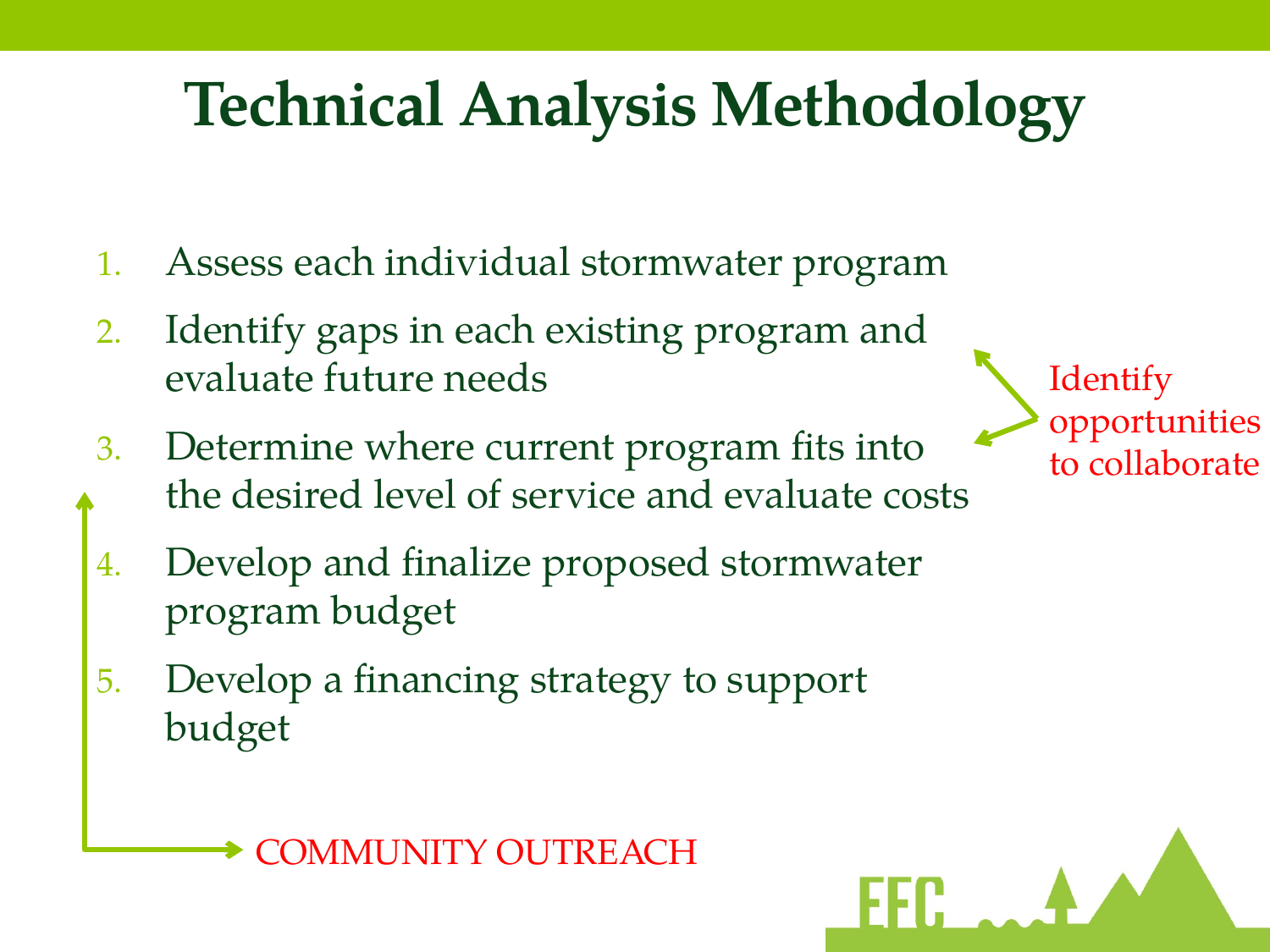

# Technical Analysis Methodology
Assess each individual stormwater program
Identify gaps in each existing program and evaluate future needs
Determine where current program fits into the desired level of service and evaluate costs
Develop and finalize proposed stormwater program budget
Develop a financing strategy to support budget
Identify opportunities to collaborate
COMMUNITY OUTREACH